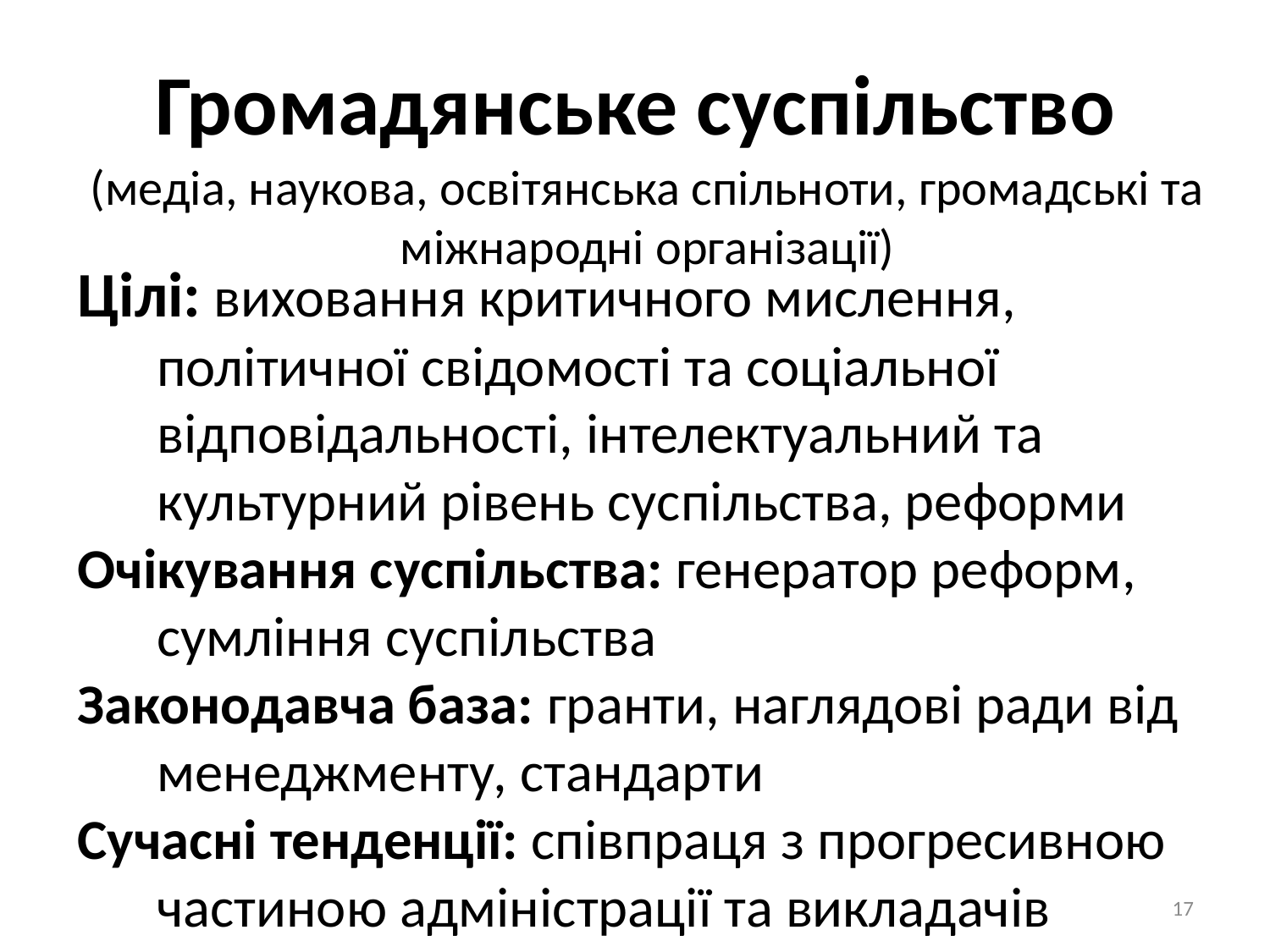

Громадянське суспільство
(медіа, наукова, освітянська спільноти, громадські та міжнародні організації)
Цілі: виховання критичного мислення, політичної свідомості та соціальної відповідальності, інтелектуальний та культурний рівень суспільства, реформи
Очікування суспільства: генератор реформ, сумління суспільства
Законодавча база: гранти, наглядові ради від менеджменту, стандарти
Сучасні тенденції: співпраця з прогресивною частиною адміністрації та викладачів
17